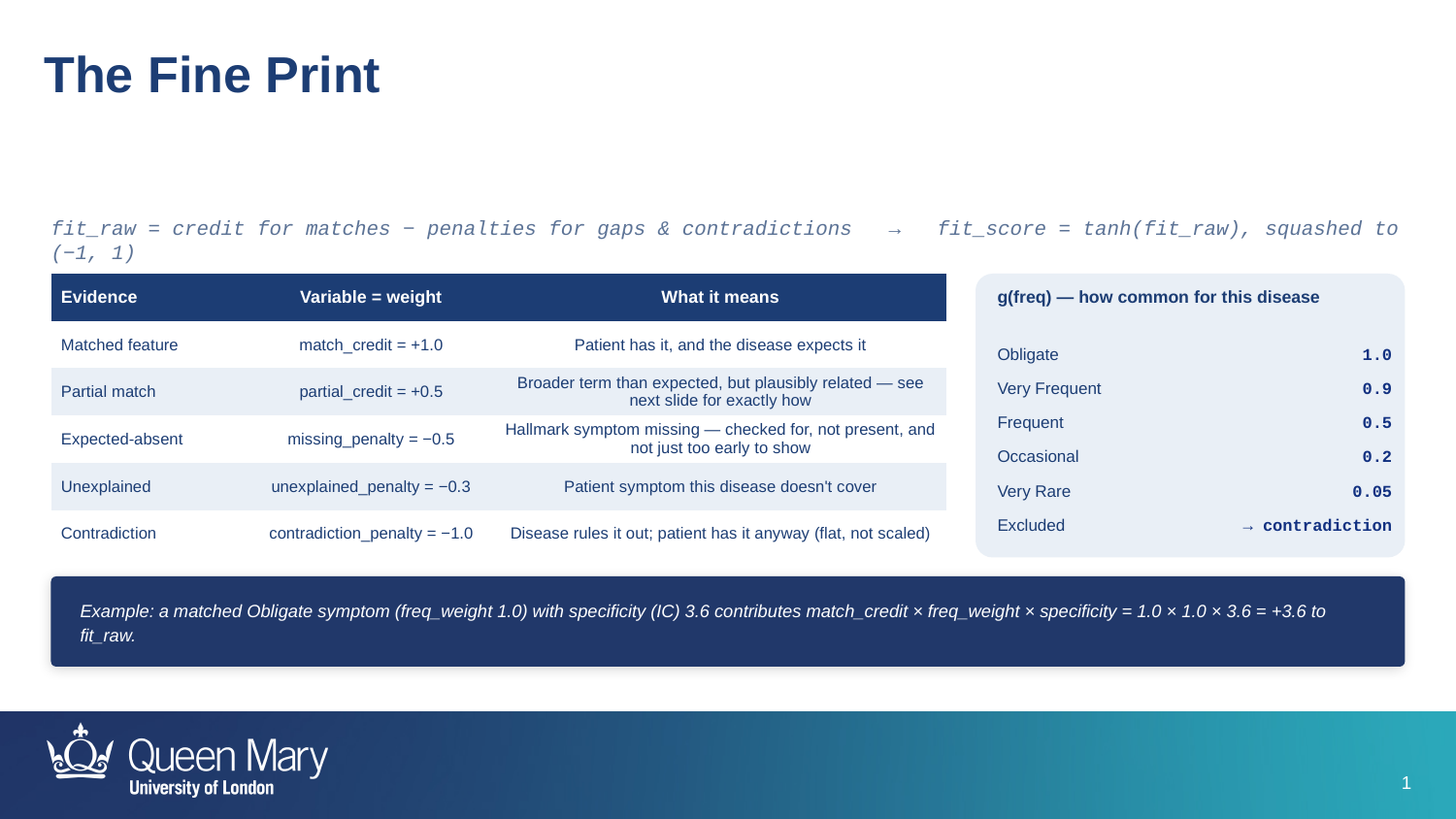

The Fine Print
fit_raw = credit for matches − penalties for gaps & contradictions   →   fit_score = tanh(fit_raw), squashed to (−1, 1)
| Evidence | Variable = weight | What it means |
| --- | --- | --- |
| Matched feature | match\_credit = +1.0 | Patient has it, and the disease expects it |
| Partial match | partial\_credit = +0.5 | Broader term than expected, but plausibly related — see next slide for exactly how |
| Expected-absent | missing\_penalty = −0.5 | Hallmark symptom missing — checked for, not present, and not just too early to show |
| Unexplained | unexplained\_penalty = −0.3 | Patient symptom this disease doesn't cover |
| Contradiction | contradiction\_penalty = −1.0 | Disease rules it out; patient has it anyway (flat, not scaled) |

g(freq) — how common for this disease
Obligate
1.0
Very Frequent
0.9
Frequent
0.5
Occasional
0.2
Very Rare
0.05
Excluded
→ contradiction

Example: a matched Obligate symptom (freq_weight 1.0) with specificity (IC) 3.6 contributes match_credit × freq_weight × specificity = 1.0 × 1.0 × 3.6 = +3.6 to fit_raw.